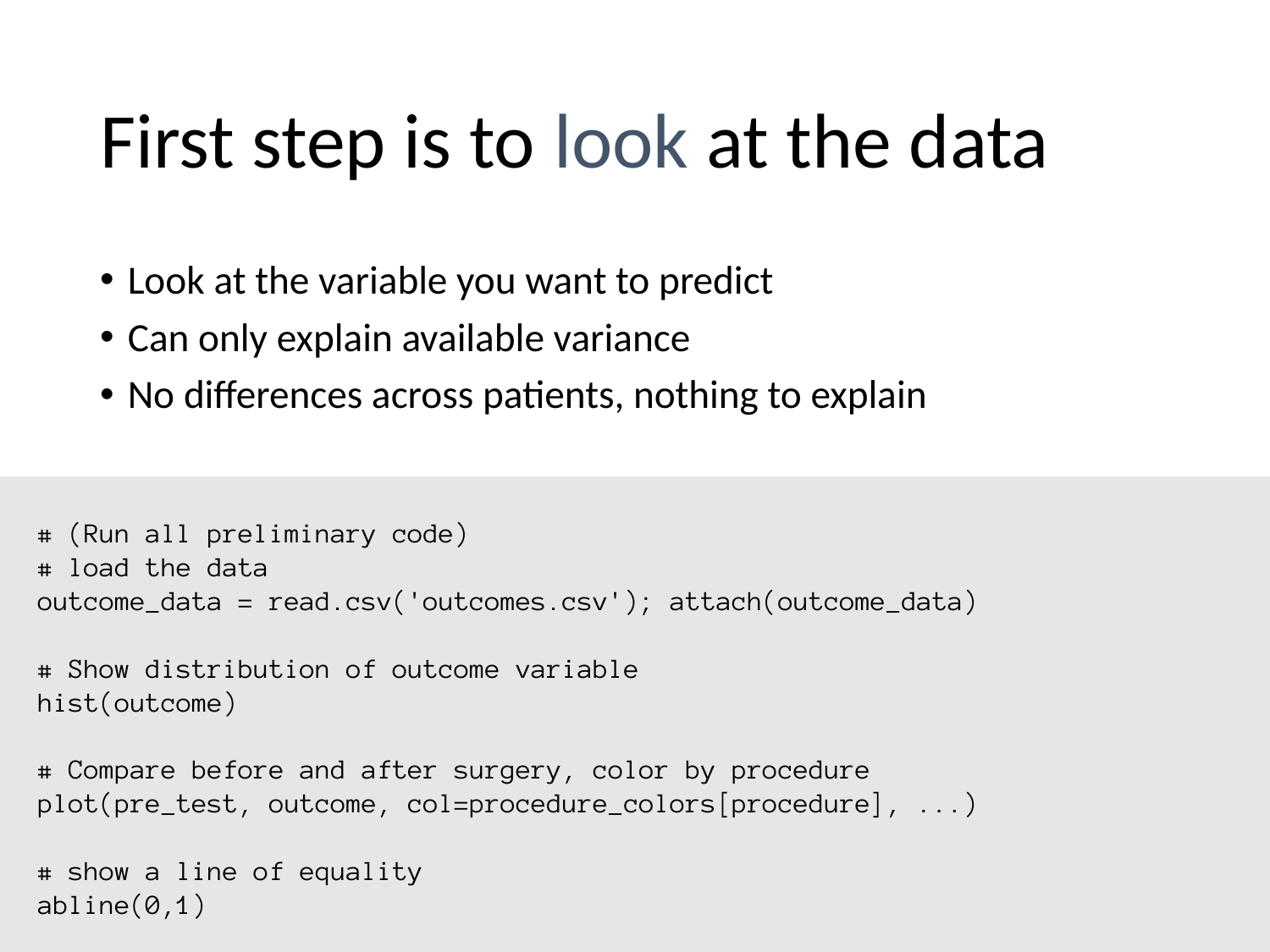

# First step is to look at the data
Look at the variable you want to predict
Can only explain available variance
No differences across patients, nothing to explain
# (Run all preliminary code)
# load the data
outcome_data = read.csv('outcomes.csv'); attach(outcome_data)

# Show distribution of outcome variable
hist(outcome)

# Compare before and after surgery, color by procedure
plot(pre_test, outcome, col=procedure_colors[procedure], ...)

# show a line of equality
abline(0,1)